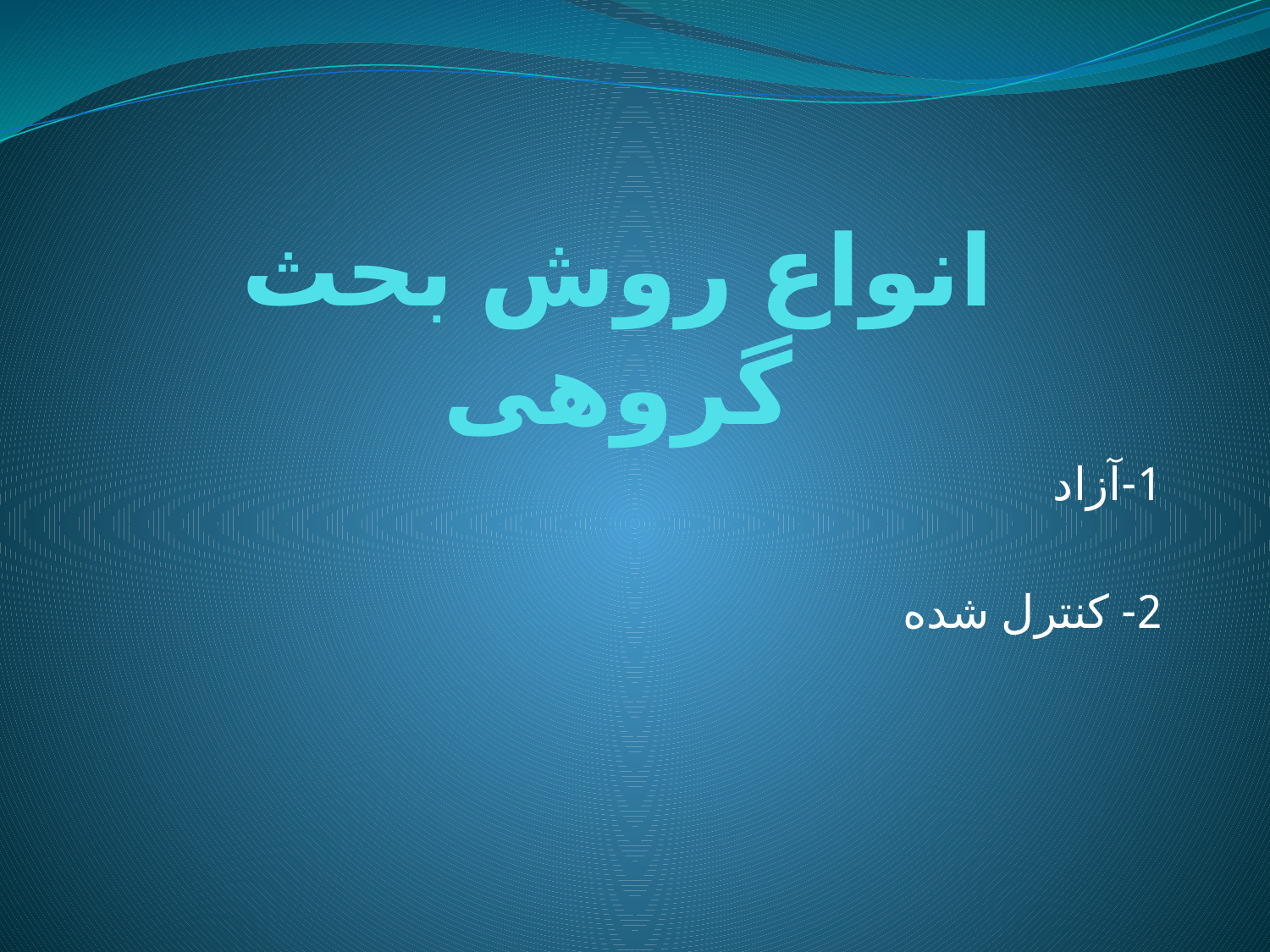

# انواع روش بحث گروهی
1-آزاد

2- کنترل شده